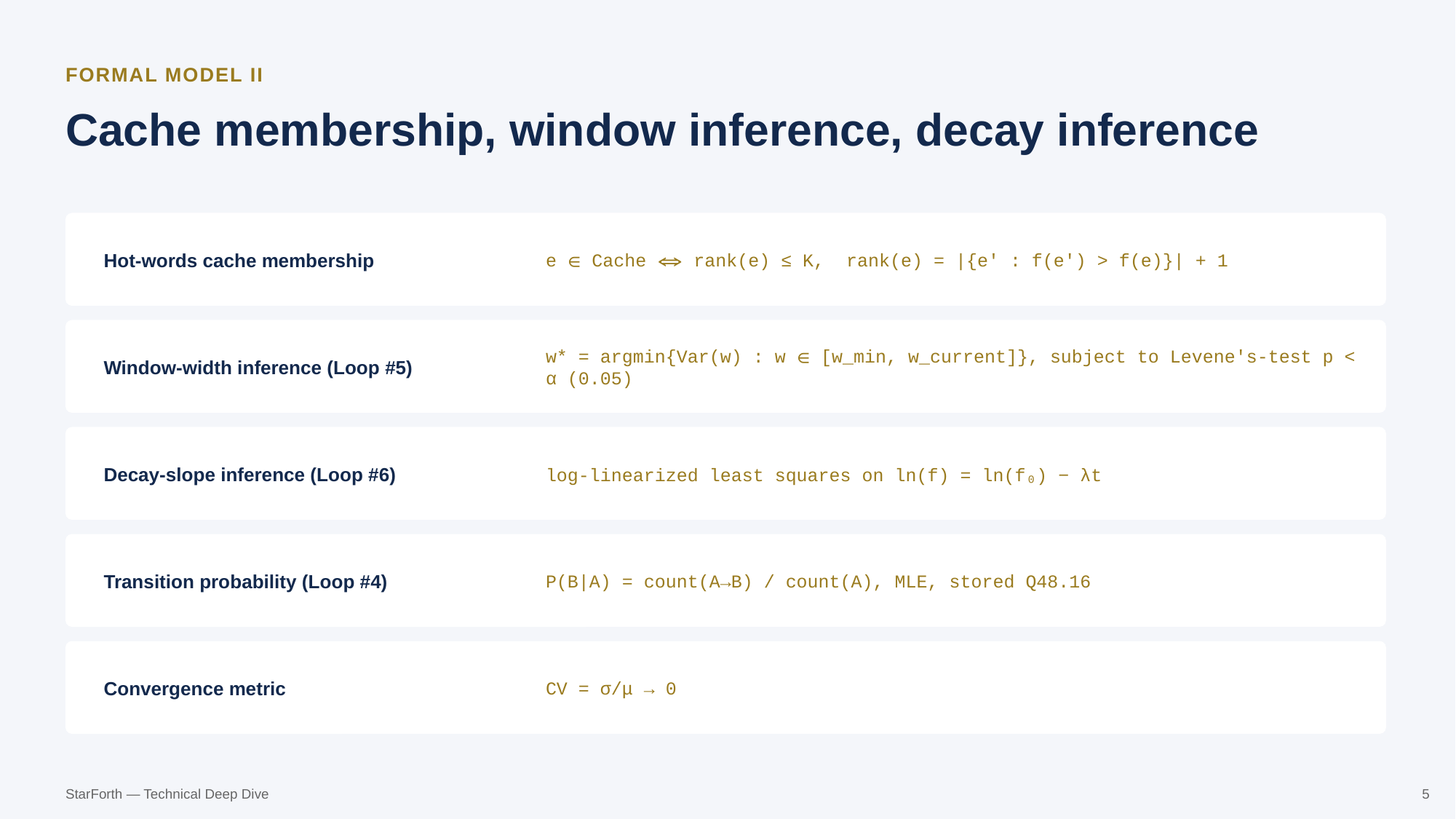

FORMAL MODEL II
Cache membership, window inference, decay inference

Hot-words cache membership
e ∈ Cache ⟺ rank(e) ≤ K,  rank(e) = |{e′ : f(e′) > f(e)}| + 1

Window-width inference (Loop #5)
w* = argmin{Var(w) : w ∈ [w_min, w_current]}, subject to Levene's-test p < α (0.05)

Decay-slope inference (Loop #6)
log-linearized least squares on ln(f) = ln(f₀) − λt

Transition probability (Loop #4)
P(B|A) = count(A→B) / count(A), MLE, stored Q48.16

Convergence metric
CV = σ/μ → 0
StarForth — Technical Deep Dive
5